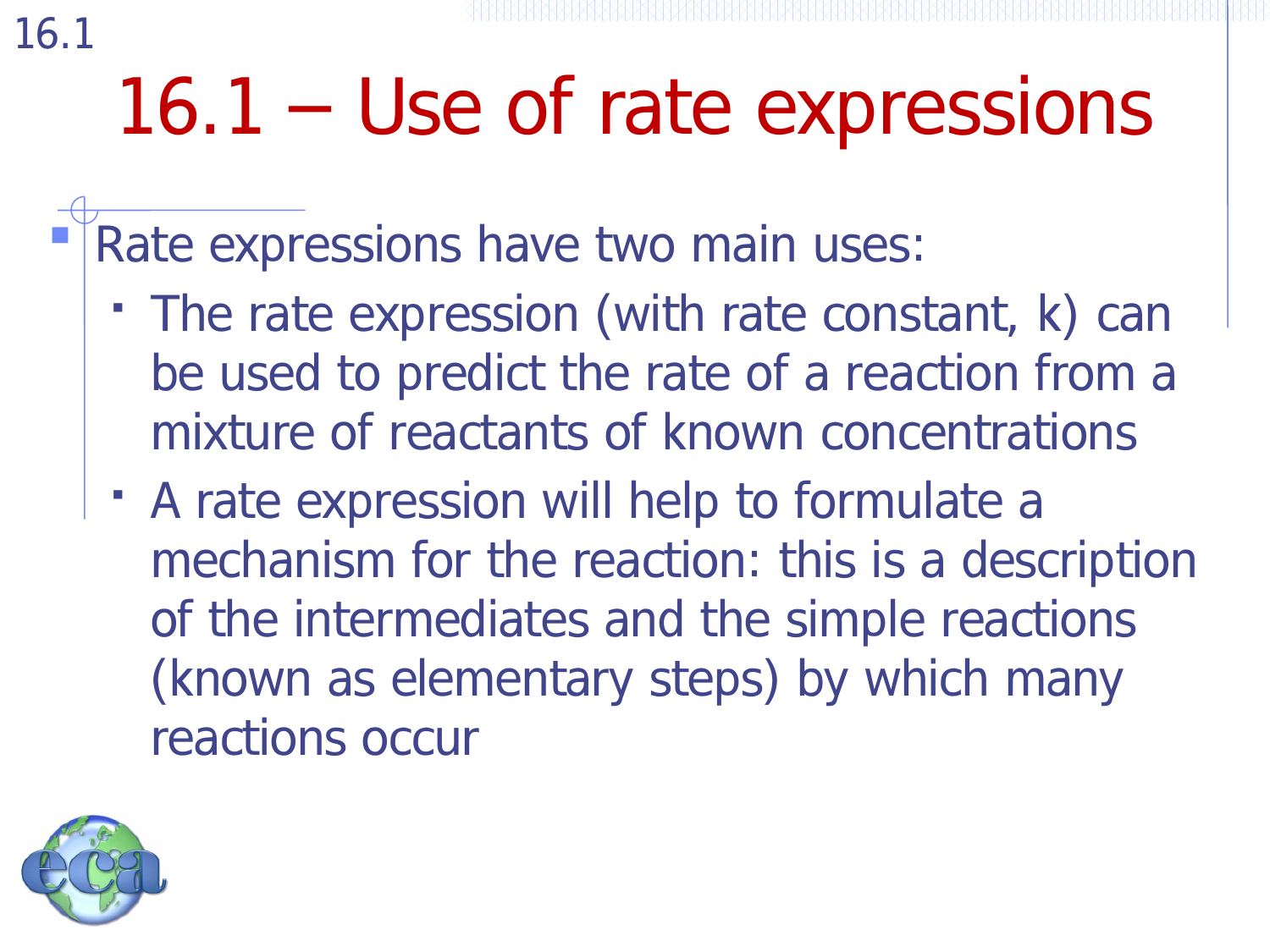

# 16.1 – Use of rate expressions
Rate expressions have two main uses:
The rate expression (with rate constant, k) can be used to predict the rate of a reaction from a mixture of reactants of known concentrations
A rate expression will help to formulate a mechanism for the reaction: this is a description of the intermediates and the simple reactions (known as elementary steps) by which many reactions occur